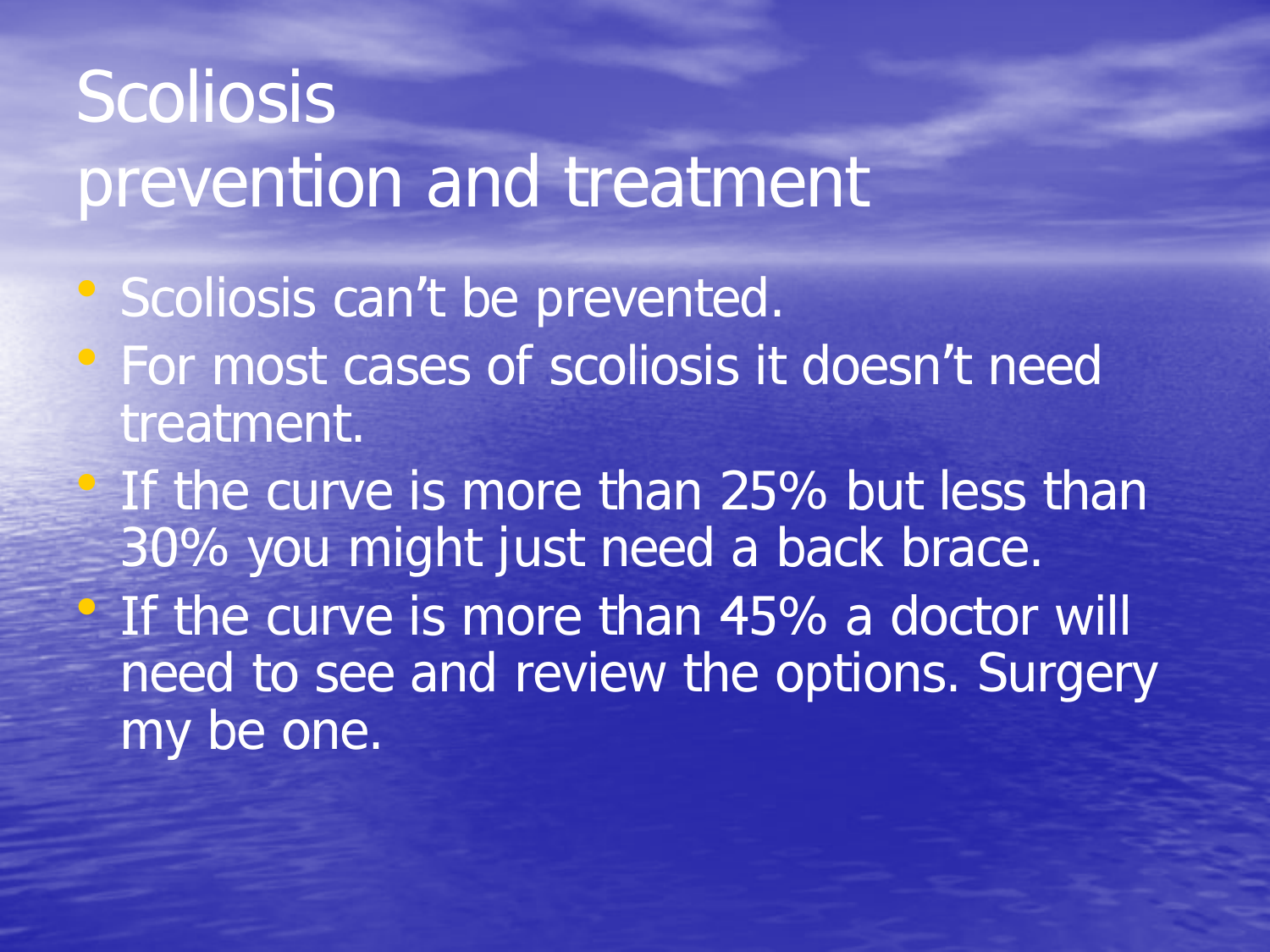

Scoliosis
prevention and treatment
Scoliosis can’t be prevented.
For most cases of scoliosis it doesn’t need treatment.
If the curve is more than 25% but less than 30% you might just need a back brace.
If the curve is more than 45% a doctor will need to see and review the options. Surgery my be one.